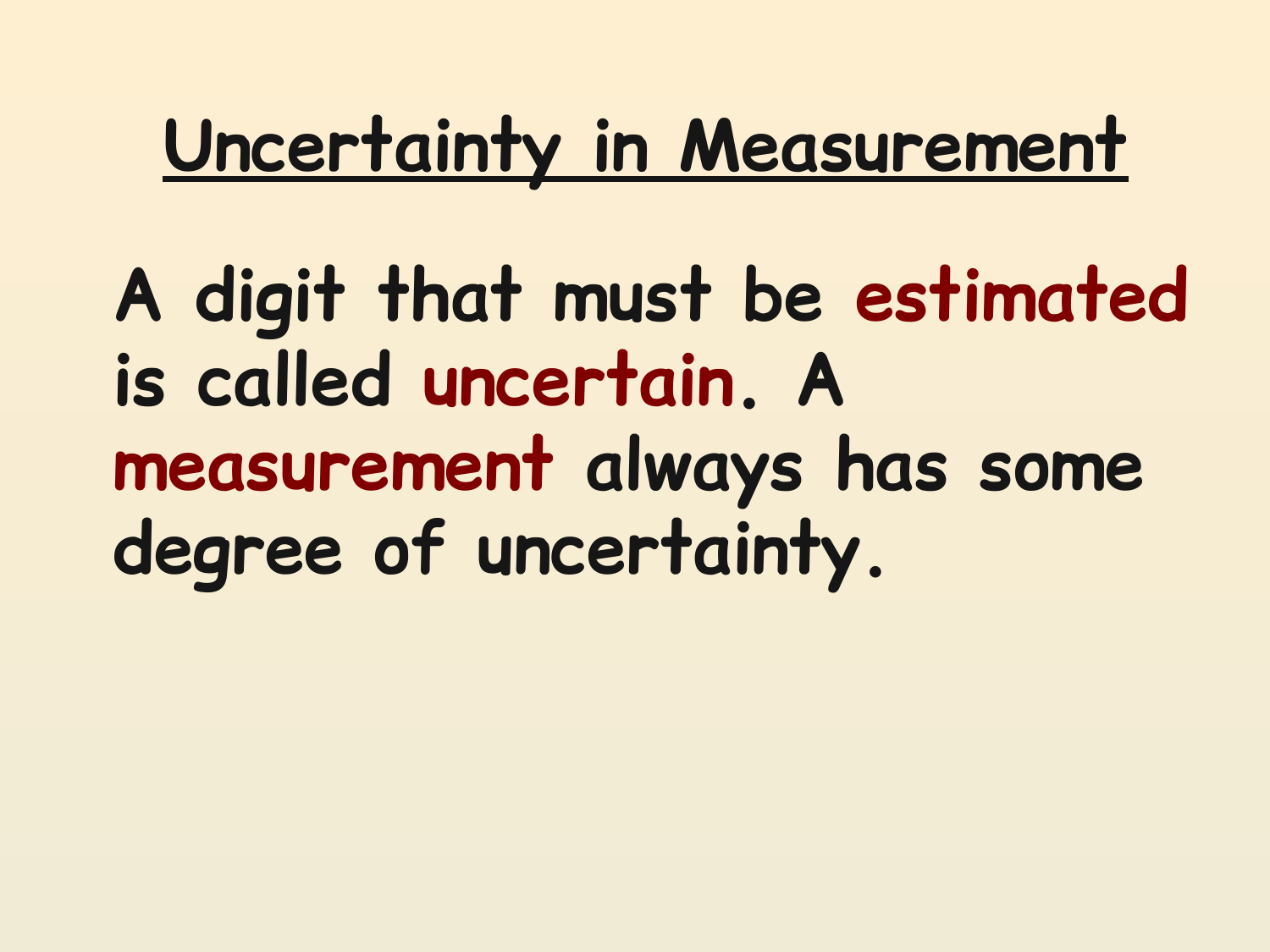

# Uncertainty in Measurement
	A digit that must be estimated is called uncertain. A measurement always has some degree of uncertainty.